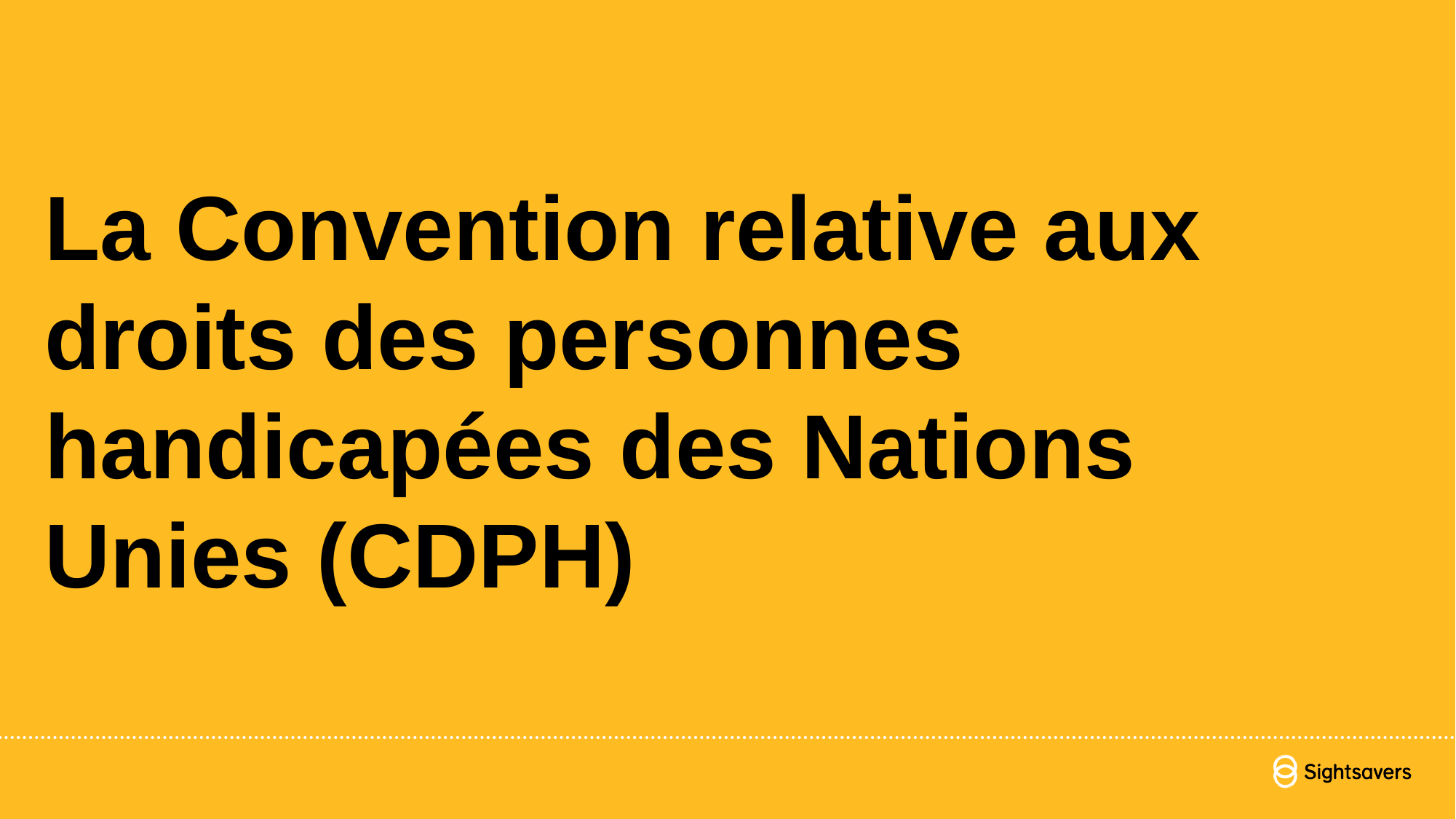

# La Convention relative aux droits des personnes handicapées des Nations Unies (CDPH)